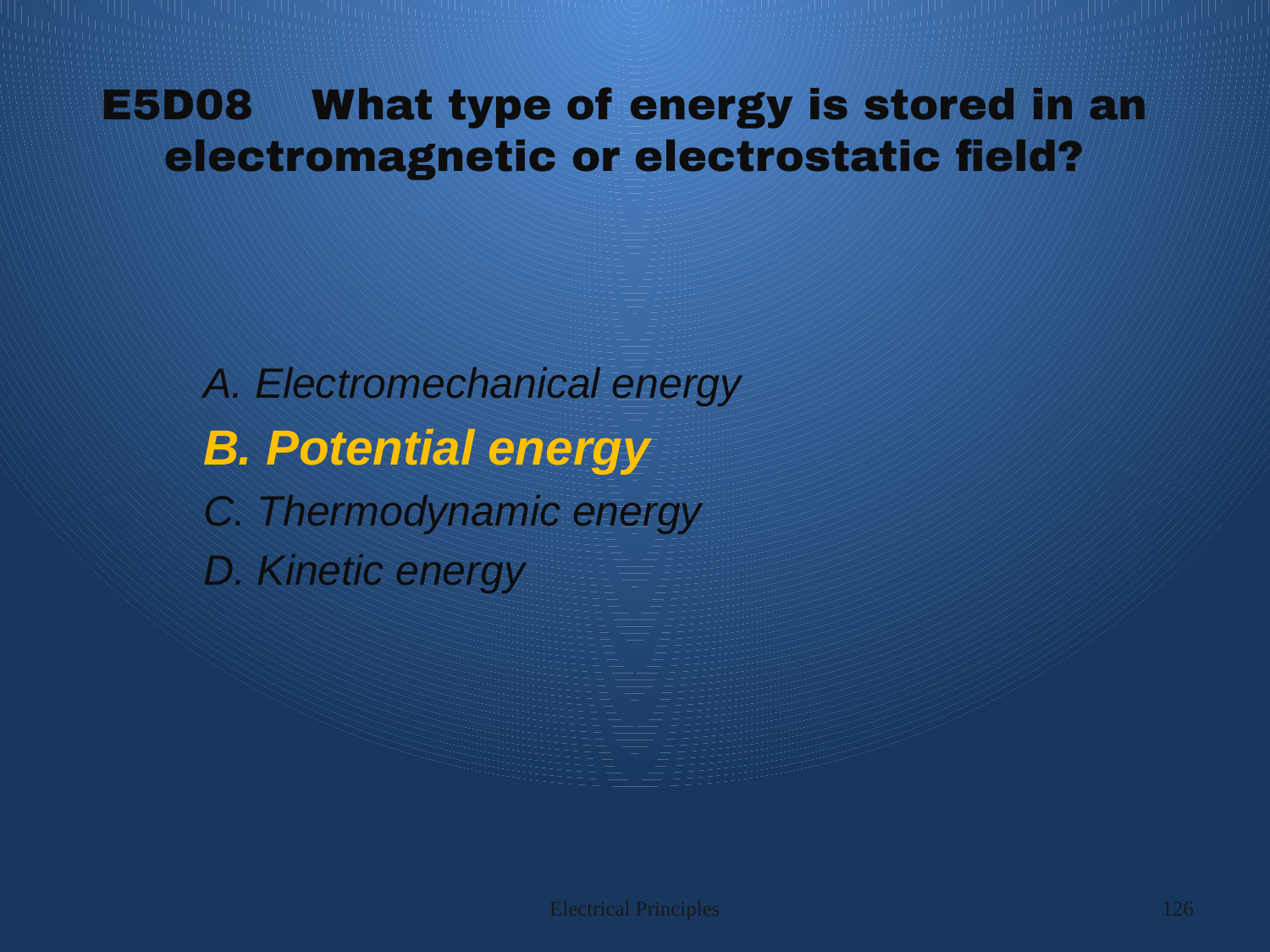

# E5D08    What type of energy is stored in an electromagnetic or electrostatic field?
A. Electromechanical energy
B. Potential energy
C. Thermodynamic energy
D. Kinetic energy
Electrical Principles
126